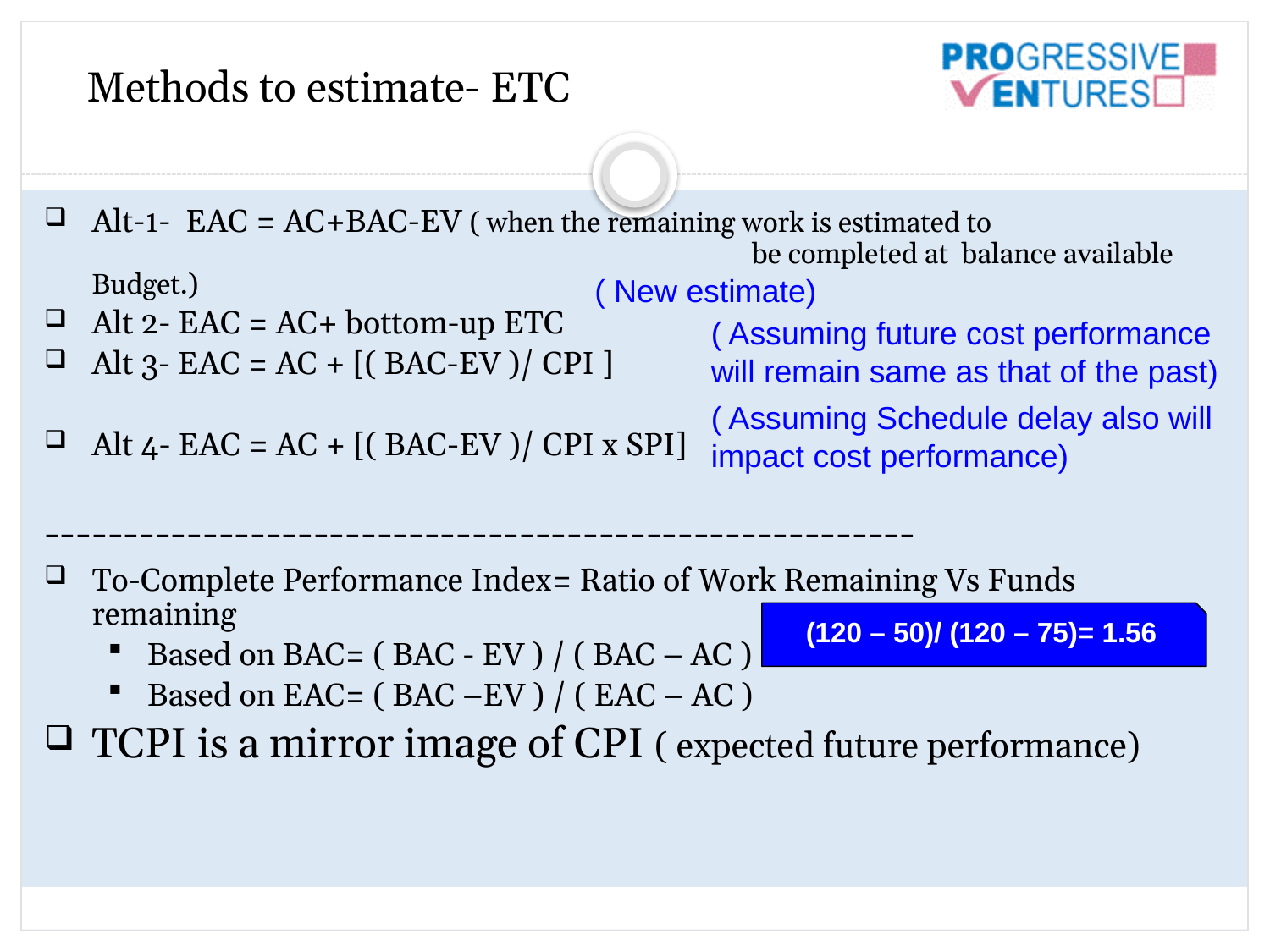

# Methods to estimate- ETC

Alt-1-  EAC = AC+BAC-EV ( when the remaining work is estimated to  		                                                                               be completed at  balance available Budget.)
Alt 2- EAC = AC+ bottom-up ETC
Alt 3- EAC = AC + [( BAC-EV )/ CPI ]

Alt 4- EAC = AC + [( BAC-EV )/ CPI x SPI]

-------------------------------------------------------
To-Complete Performance Index= Ratio of Work Remaining Vs Funds remaining
Based on BAC= ( BAC - EV ) / ( BAC – AC )
Based on EAC= ( BAC –EV ) / ( EAC – AC )
TCPI is a mirror image of CPI ( expected future performance)

( New estimate)
( Assuming future cost performance will remain same as that of the past)
( Assuming Schedule delay also will impact cost performance)
(120 – 50)/ (120 – 75)= 1.56